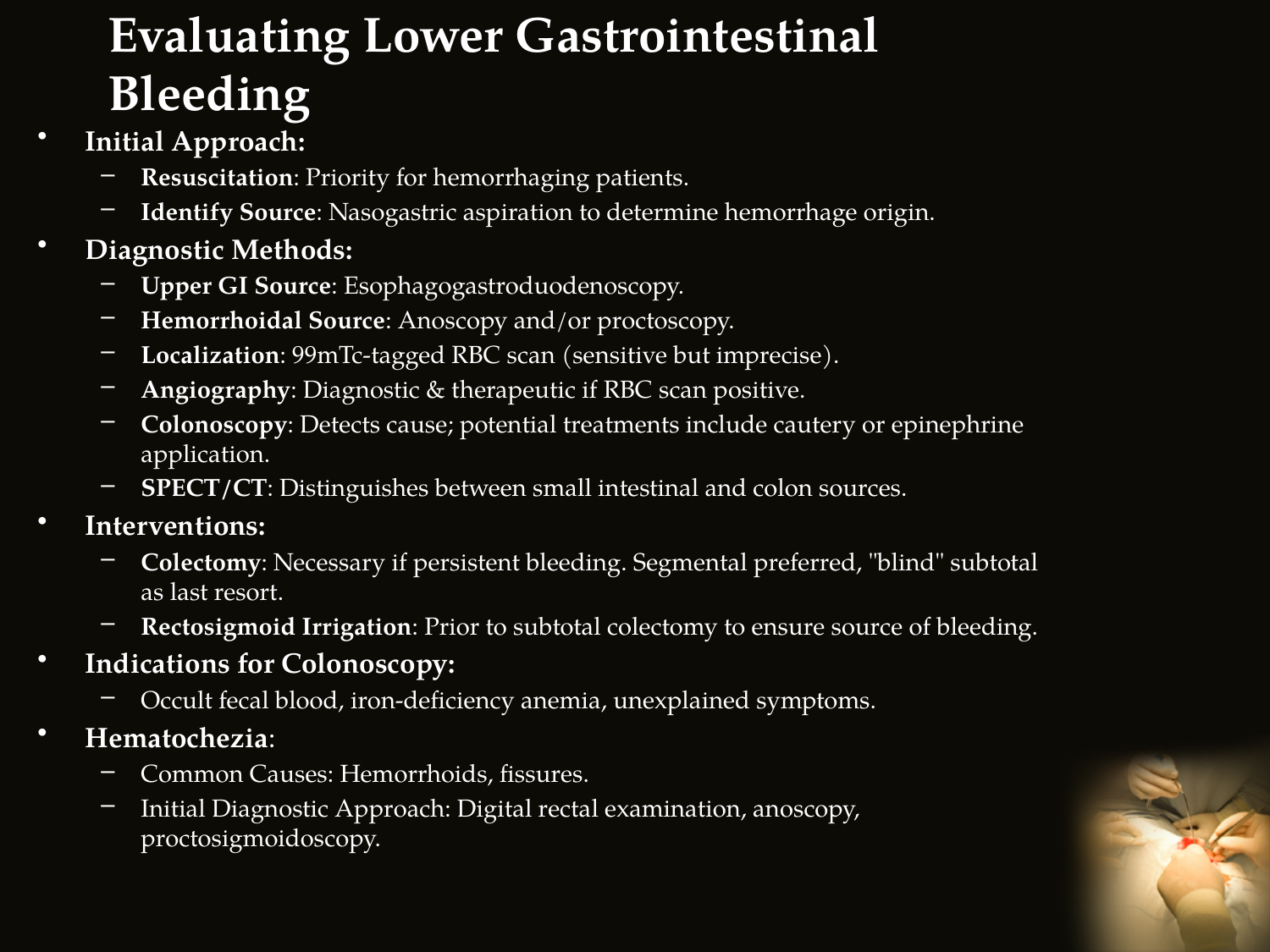

# Evaluating Lower Gastrointestinal Bleeding
Initial Approach:
Resuscitation: Priority for hemorrhaging patients.
Identify Source: Nasogastric aspiration to determine hemorrhage origin.
Diagnostic Methods:
Upper GI Source: Esophagogastroduodenoscopy.
Hemorrhoidal Source: Anoscopy and/or proctoscopy.
Localization: 99mTc-tagged RBC scan (sensitive but imprecise).
Angiography: Diagnostic & therapeutic if RBC scan positive.
Colonoscopy: Detects cause; potential treatments include cautery or epinephrine application.
SPECT/CT: Distinguishes between small intestinal and colon sources.
Interventions:
Colectomy: Necessary if persistent bleeding. Segmental preferred, "blind" subtotal as last resort.
Rectosigmoid Irrigation: Prior to subtotal colectomy to ensure source of bleeding.
Indications for Colonoscopy:
Occult fecal blood, iron-deficiency anemia, unexplained symptoms.
Hematochezia:
Common Causes: Hemorrhoids, fissures.
Initial Diagnostic Approach: Digital rectal examination, anoscopy, proctosigmoidoscopy.